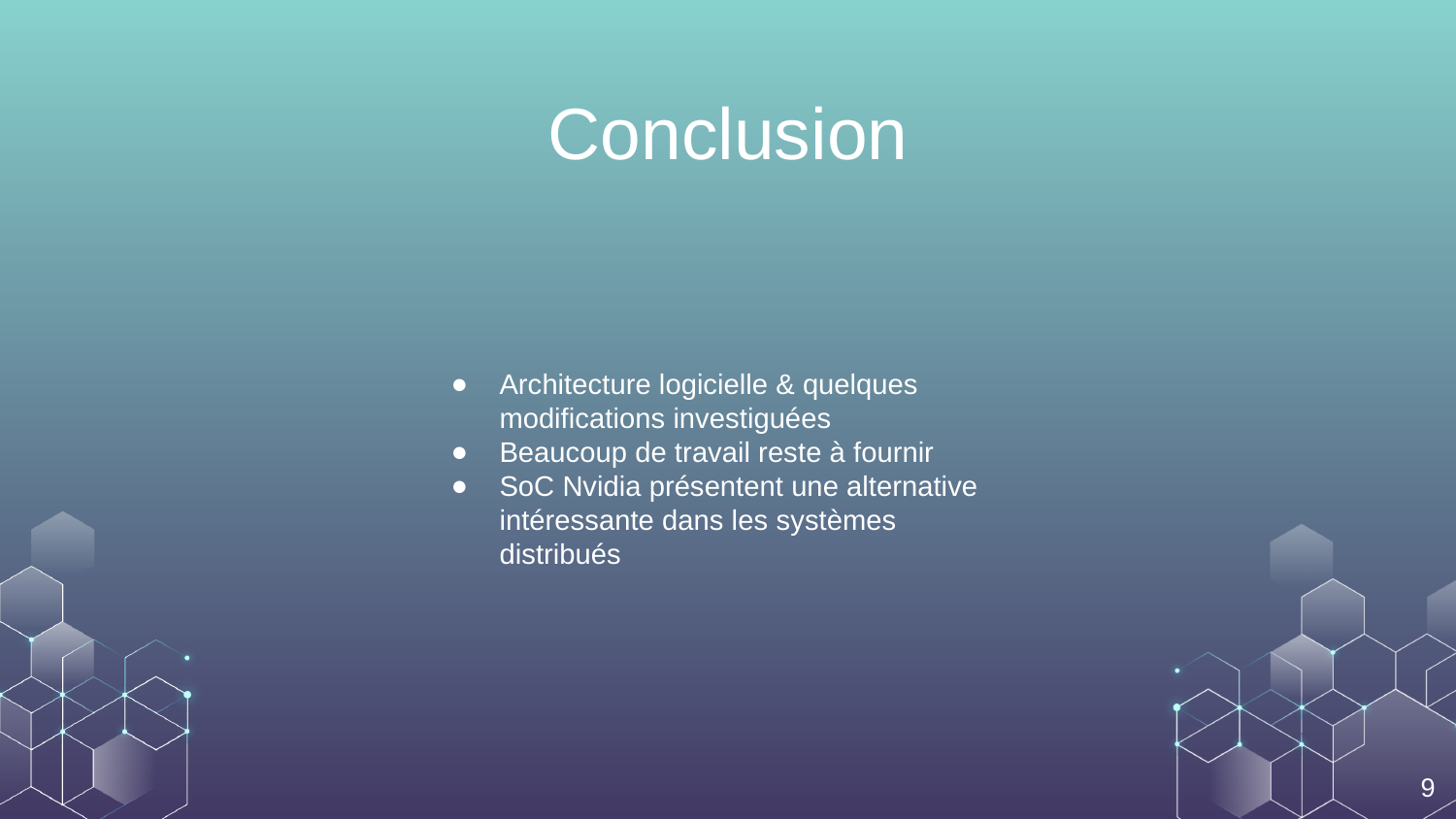

# Conclusion

Architecture logicielle & quelques modifications investiguées
Beaucoup de travail reste à fournir
SoC Nvidia présentent une alternative intéressante dans les systèmes distribués

9